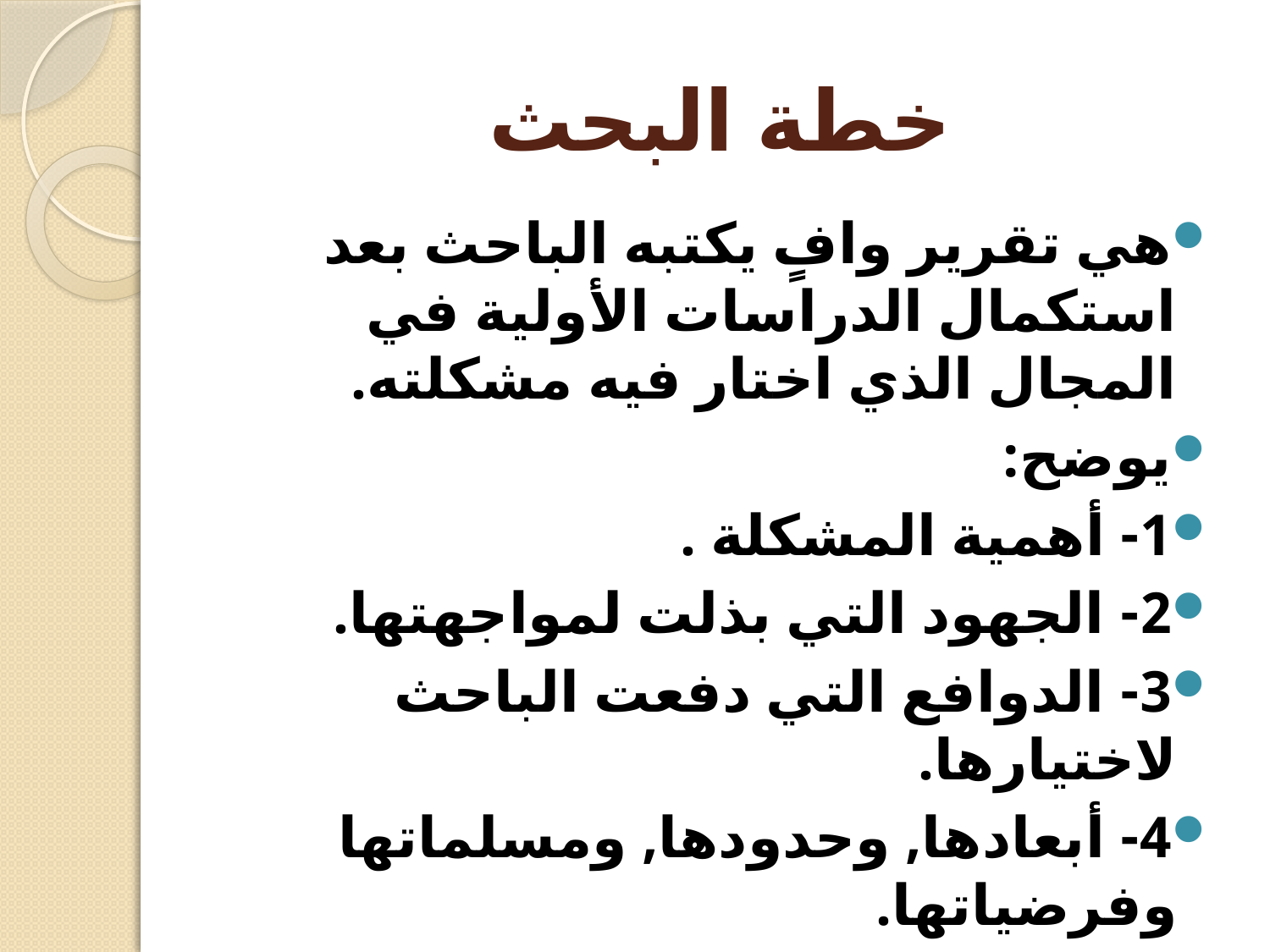

# خطة البحث
هي تقرير وافٍ يكتبه الباحث بعد استكمال الدراسات الأولية في المجال الذي اختار فيه مشكلته.
يوضح:
1- أهمية المشكلة .
2- الجهود التي بذلت لمواجهتها.
3- الدوافع التي دفعت الباحث لاختيارها.
4- أبعادها, وحدودها, ومسلماتها وفرضياتها.